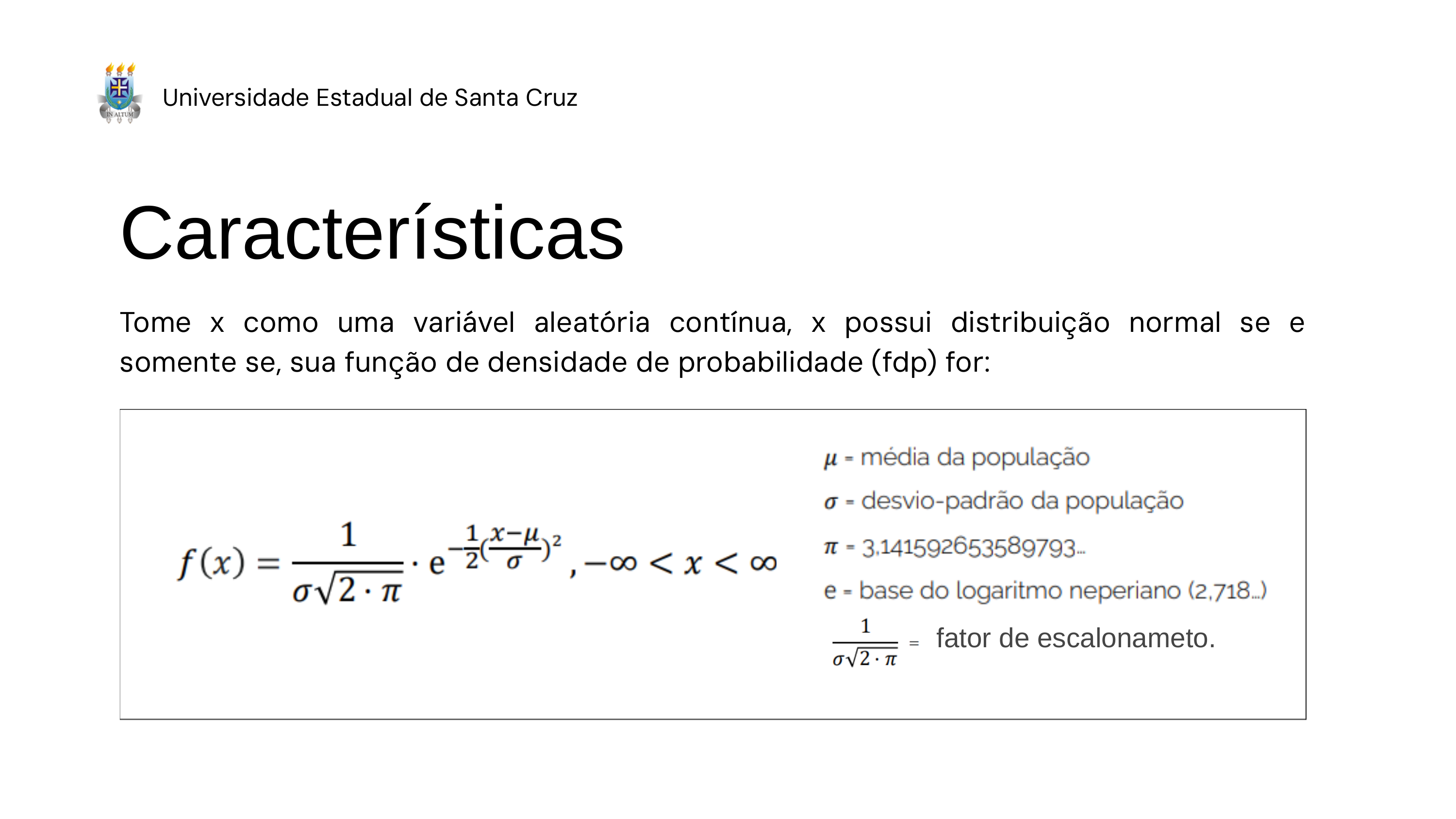

Universidade Estadual de Santa Cruz
Características
Tome x como uma variável aleatória contínua, x possui distribuição normal se e somente se, sua função de densidade de probabilidade (fdp) for:

fator de escalonameto.